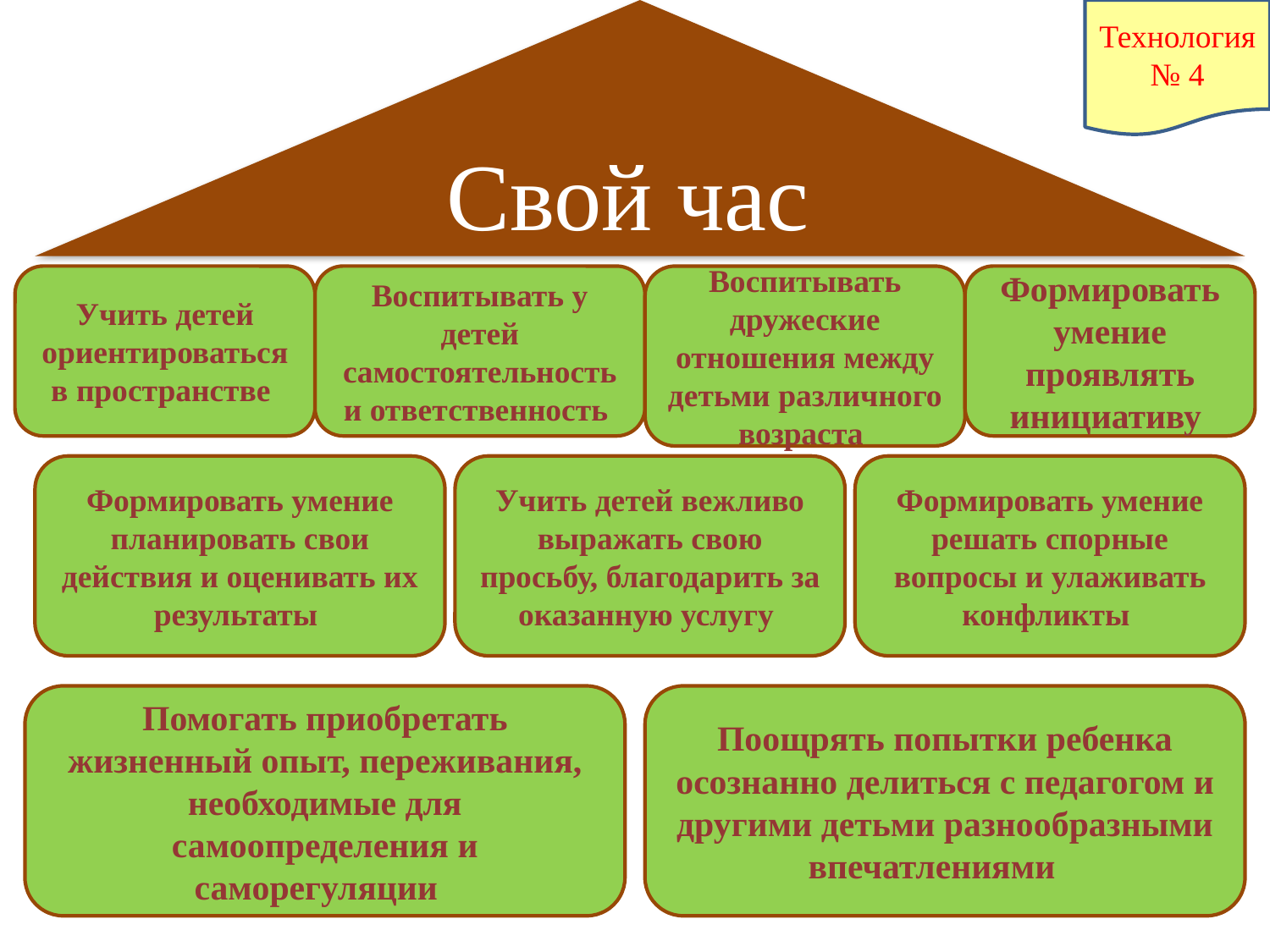

Свой час
Технология № 4
Учить детей ориентироваться в пространстве
Воспитывать у детей самостоятельность и ответственность
Воспитывать дружеские отношения между детьми различного возраста
Формировать умение проявлять инициативу
Формировать умение планировать свои действия и оценивать их результаты
Учить детей вежливо выражать свою просьбу, благодарить за оказанную услугу
Формировать умение решать спорные вопросы и улаживать конфликты
Помогать приобретать жизненный опыт, переживания, необходимые для самоопределения и саморегуляции
Поощрять попытки ребенка осознанно делиться с педагогом и другими детьми разнообразными впечатлениями